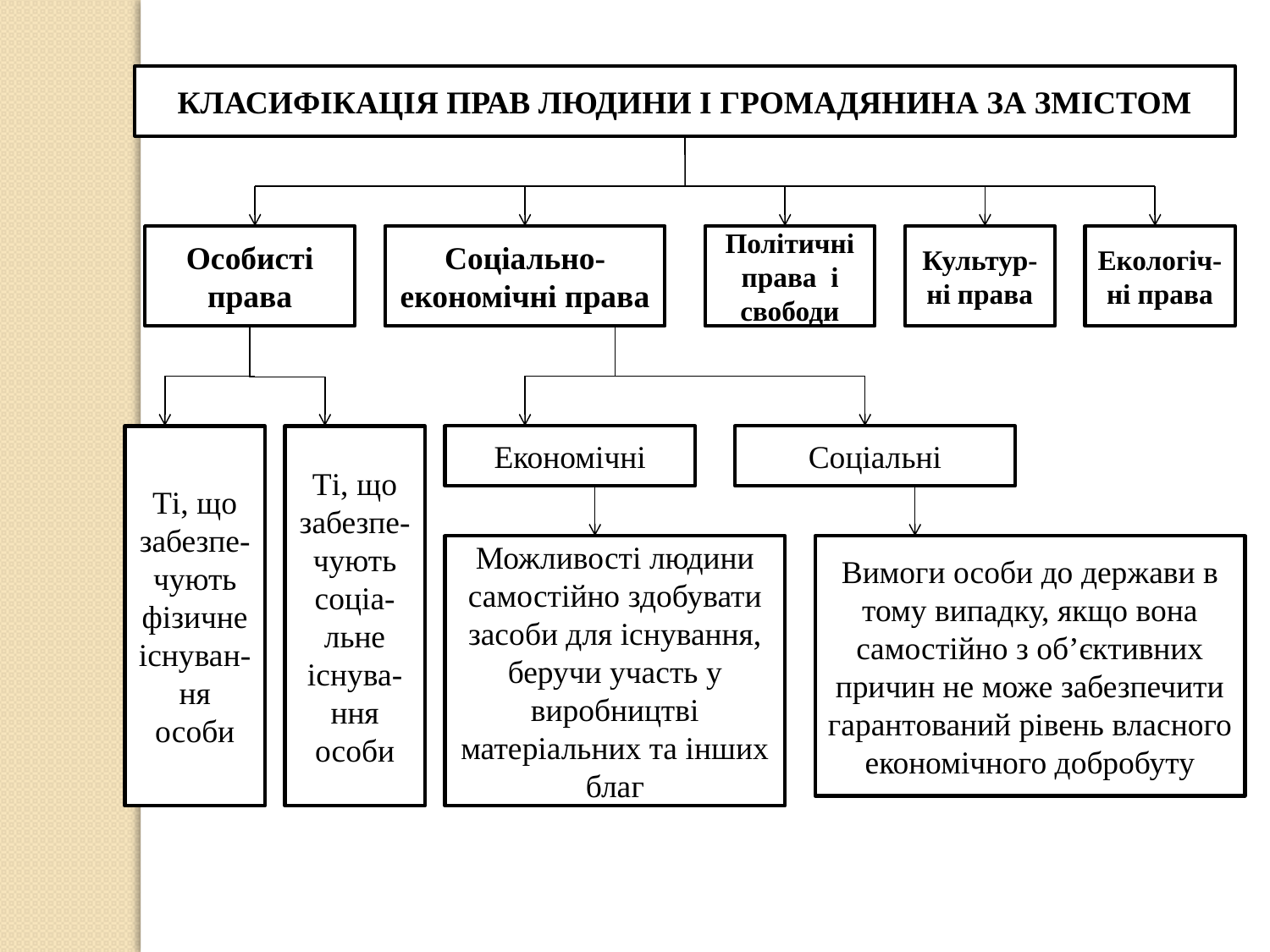

КЛАСИФІКАЦІЯ ПРАВ ЛЮДИНИ І ГРОМАДЯНИНА ЗА ЗМІСТОМ
Особисті
права
Соціально-економічні права
Політичні права  і свободи
Культур-ні права
Екологіч-ні права
Ті, що забезпе-
чують фізичне існуван-ня особи
Ті, що забезпе-чують соціа-льне існува-ння особи
Економічні
Соціальні
Можливості людини самостійно здобувати засоби для існування, беручи участь у виробництві матеріальних та інших благ
Вимоги особи до держави в тому випадку, якщо вона самостійно з об’єктивних причин не може забезпечити гарантований рівень власного економічного добробуту